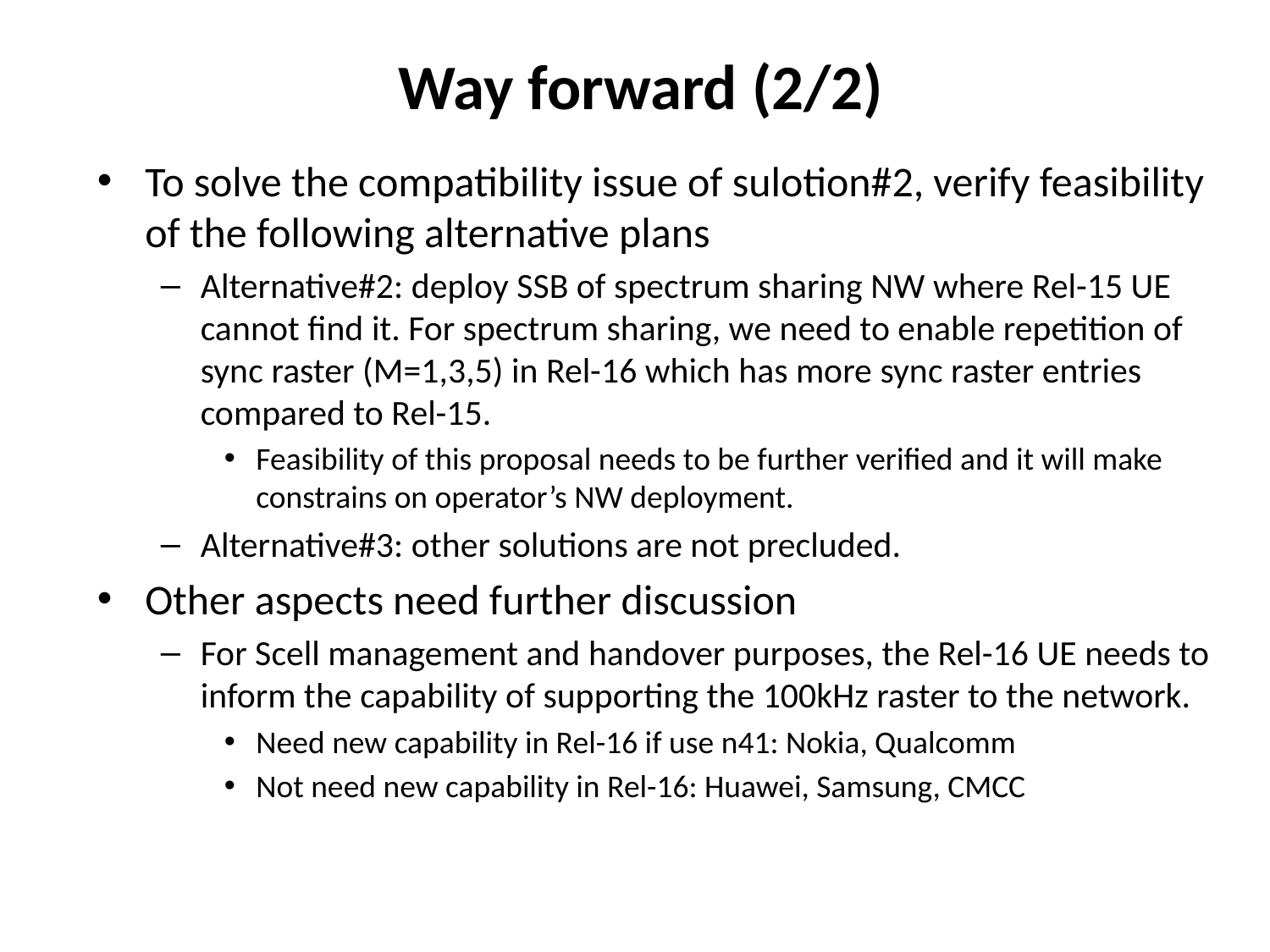

# Way forward (2/2)
To solve the compatibility issue of sulotion#2, verify feasibility of the following alternative plans
Alternative#2: deploy SSB of spectrum sharing NW where Rel-15 UE cannot find it. For spectrum sharing, we need to enable repetition of sync raster (M=1,3,5) in Rel-16 which has more sync raster entries compared to Rel-15.
Feasibility of this proposal needs to be further verified and it will make constrains on operator’s NW deployment.
Alternative#3: other solutions are not precluded.
Other aspects need further discussion
For Scell management and handover purposes, the Rel-16 UE needs to inform the capability of supporting the 100kHz raster to the network.
Need new capability in Rel-16 if use n41: Nokia, Qualcomm
Not need new capability in Rel-16: Huawei, Samsung, CMCC